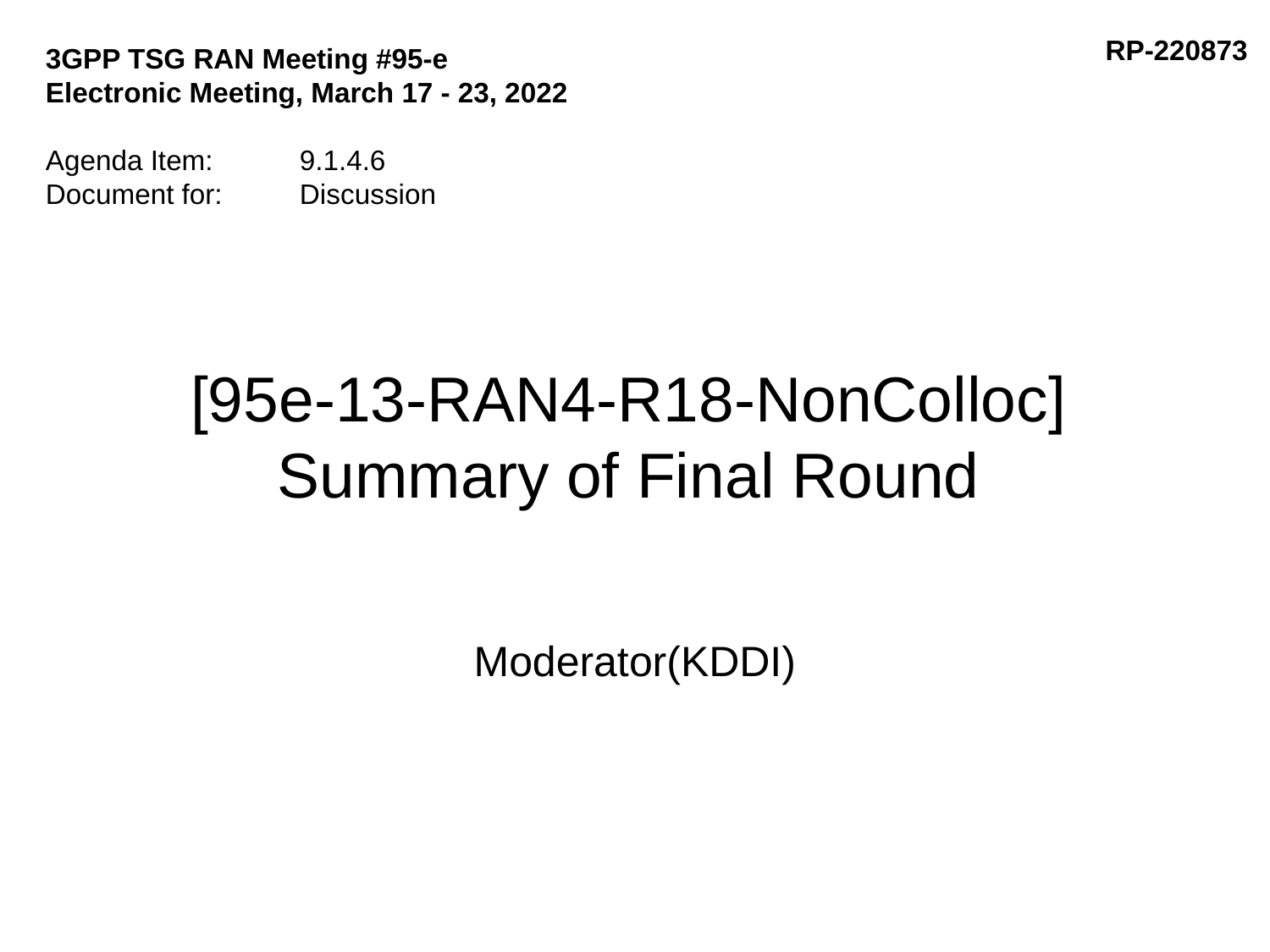

RP-220873
3GPP TSG RAN Meeting #95-e
Electronic Meeting, March 17 - 23, 2022

Agenda Item:	9.1.4.6
Document for:	Discussion
# [95e-13-RAN4-R18-NonColloc] Summary of Final Round
Moderator(KDDI)